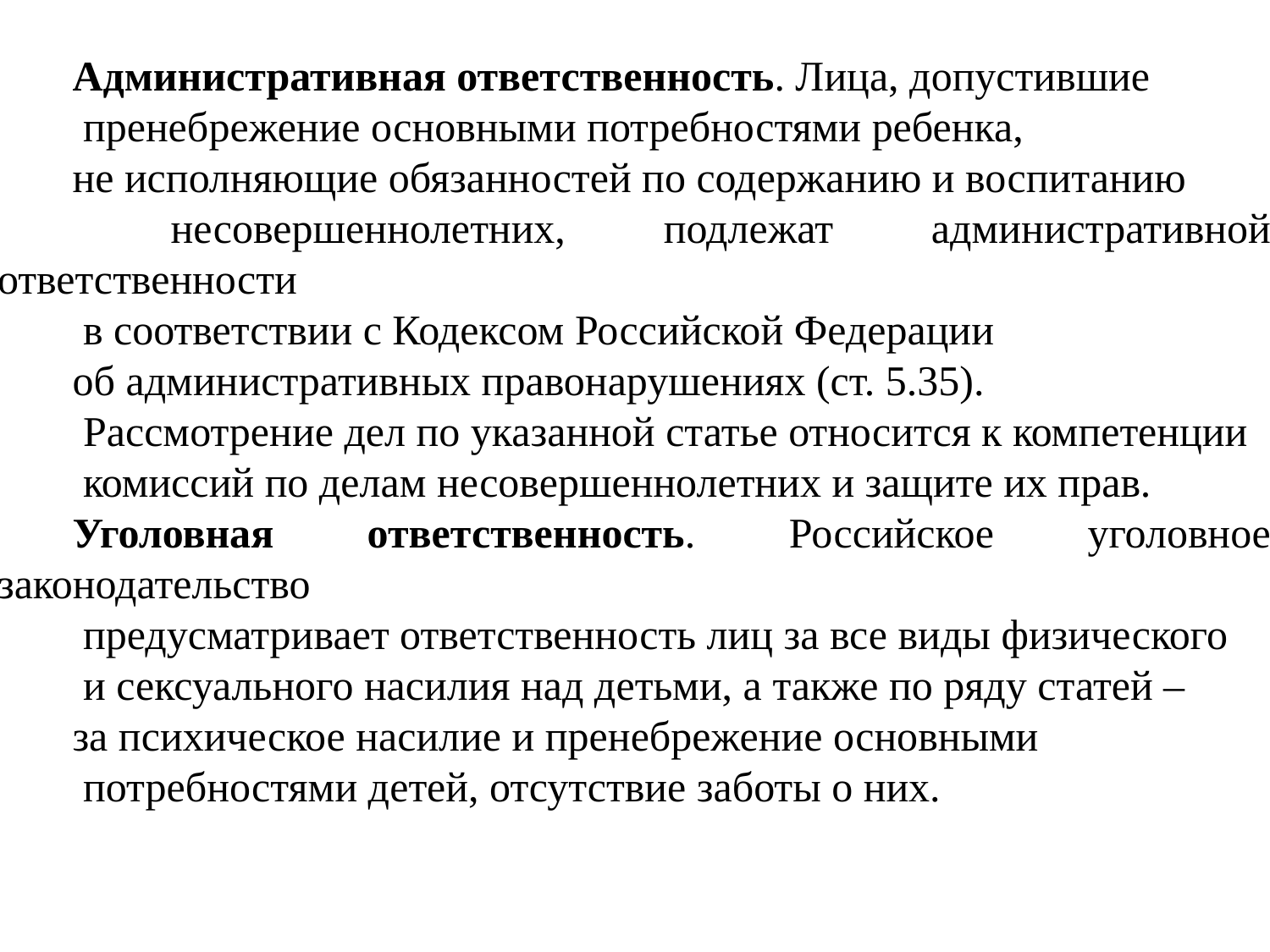

Административная ответственность. Лица, допустившие
 пренебрежение основными потребностями ребенка,
не исполняющие обязанностей по содержанию и воспитанию
 несовершеннолетних, подлежат административной ответственности
 в соответствии с Кодексом Российской Федерации
об административных правонарушениях (ст. 5.35).
 Рассмотрение дел по указанной статье относится к компетенции
 комиссий по делам несовершеннолетних и защите их прав.
Уголовная ответственность. Российское уголовное законодательство
 предусматривает ответственность лиц за все виды физического
 и сексуального насилия над детьми, а также по ряду статей –
за психическое насилие и пренебрежение основными
 потребностями детей, отсутствие заботы о них.